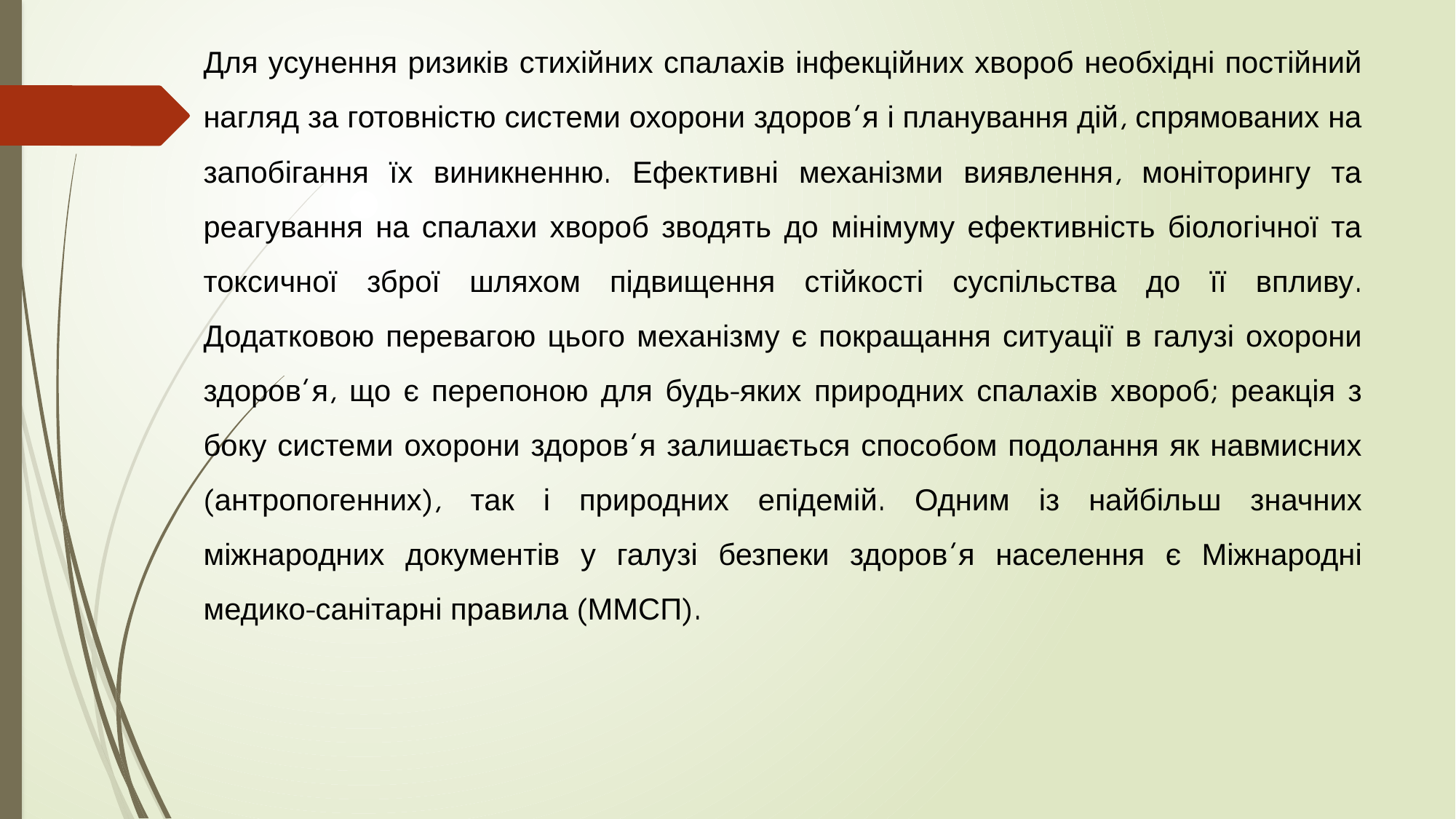

Для усунення ризиків стихійних спалахів інфекційних хвороб необхідні постійний нагляд за готовністю системи охорони здоров’я і планування дій, спрямованих на запобігання їх виникненню. Ефективні механізми виявлення, моніторингу та реагування на спалахи хвороб зводять до мінімуму ефективність біологічної та токсичної зброї шляхом підвищення стійкості суспільства до її впливу. Додатковою перевагою цього механізму є покращання ситуації в галузі охорони здоров’я, що є перепоною для будь-яких природних спалахів хвороб; реакція з боку системи охорони здоров’я залишається способом подолання як навмисних (антропогенних), так і природних епідемій. Одним із найбільш значних міжнародних документів у галузі безпеки здоров’я населення є Міжнародні медико-санітарні правила (ММСП).